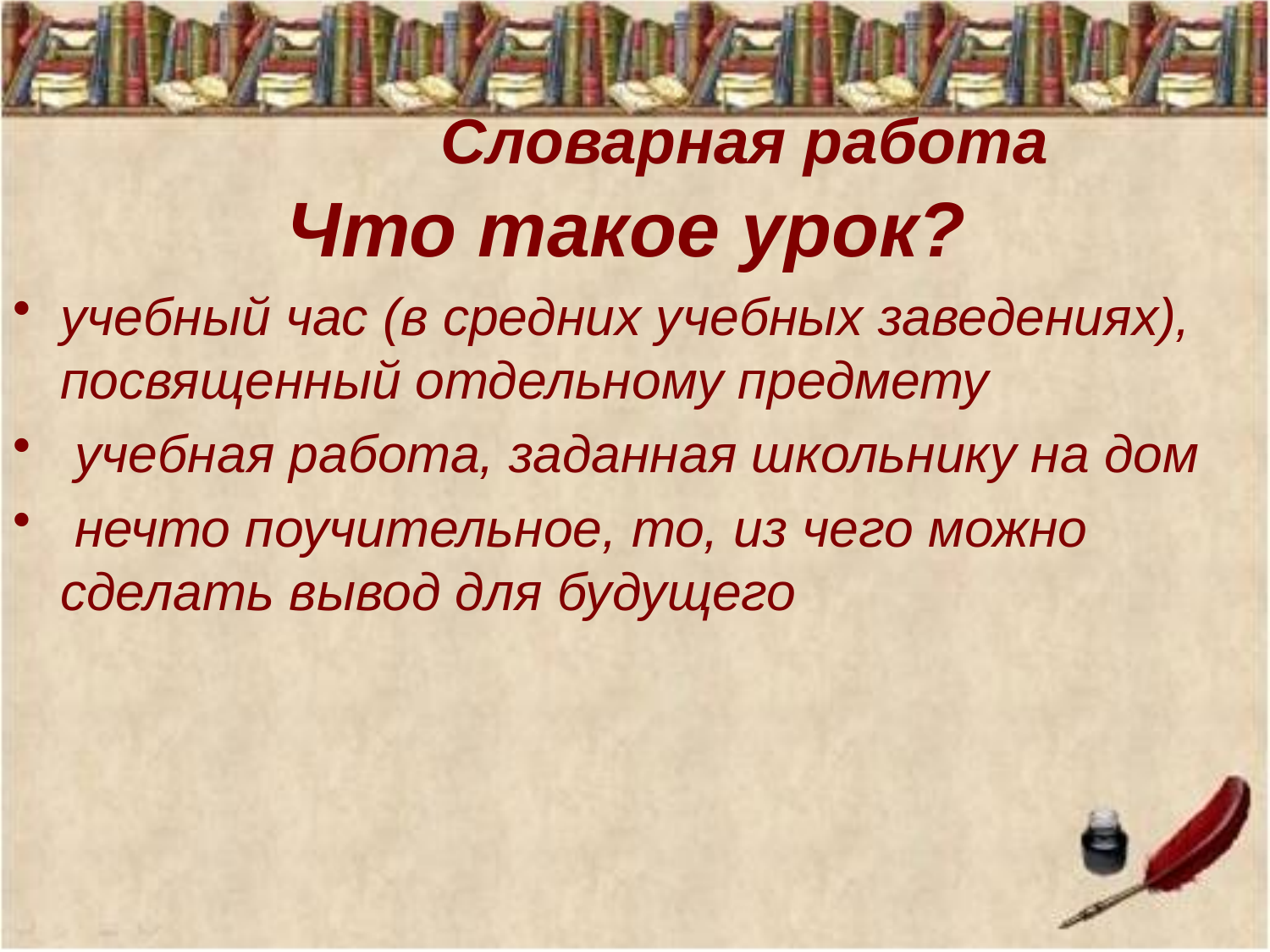

# Словарная работа Что такое урок?
учебный час (в средних учебных заведениях), посвященный отдельному предмету
 учебная работа, заданная школьнику на дом
 нечто поучительное, то, из чего можно сделать вывод для будущего